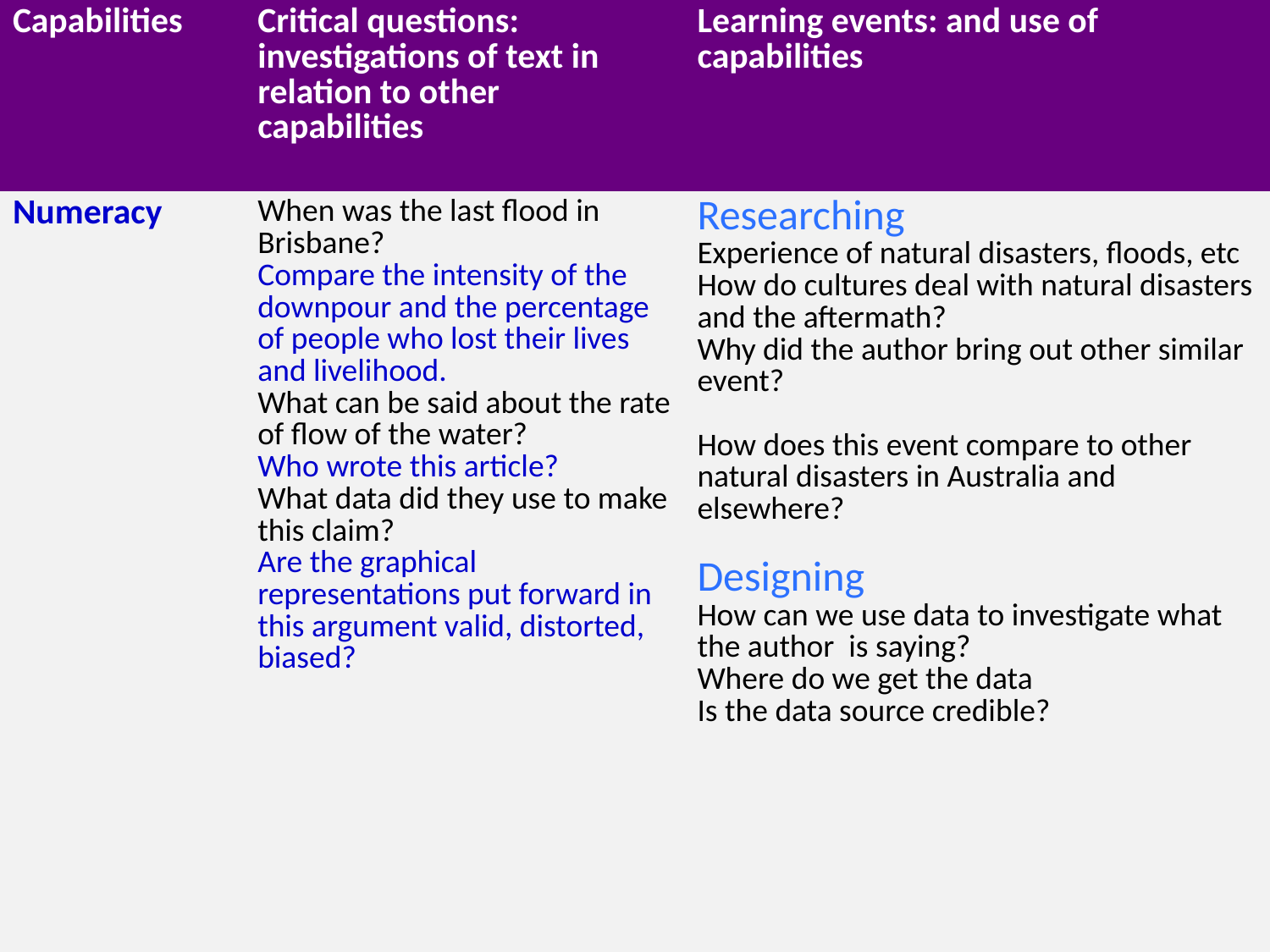

| Capabilities | Critical questions: investigations of text in relation to other capabilities | Learning events: and use of capabilities |
| --- | --- | --- |
| Numeracy | When was the last flood in Brisbane? Compare the intensity of the downpour and the percentage of people who lost their lives and livelihood. What can be said about the rate of flow of the water? Who wrote this article? What data did they use to make this claim? Are the graphical representations put forward in this argument valid, distorted, biased? | Researching Experience of natural disasters, floods, etc How do cultures deal with natural disasters and the aftermath? Why did the author bring out other similar event? How does this event compare to other natural disasters in Australia and elsewhere? Designing How can we use data to investigate what the author is saying? Where do we get the data Is the data source credible? |